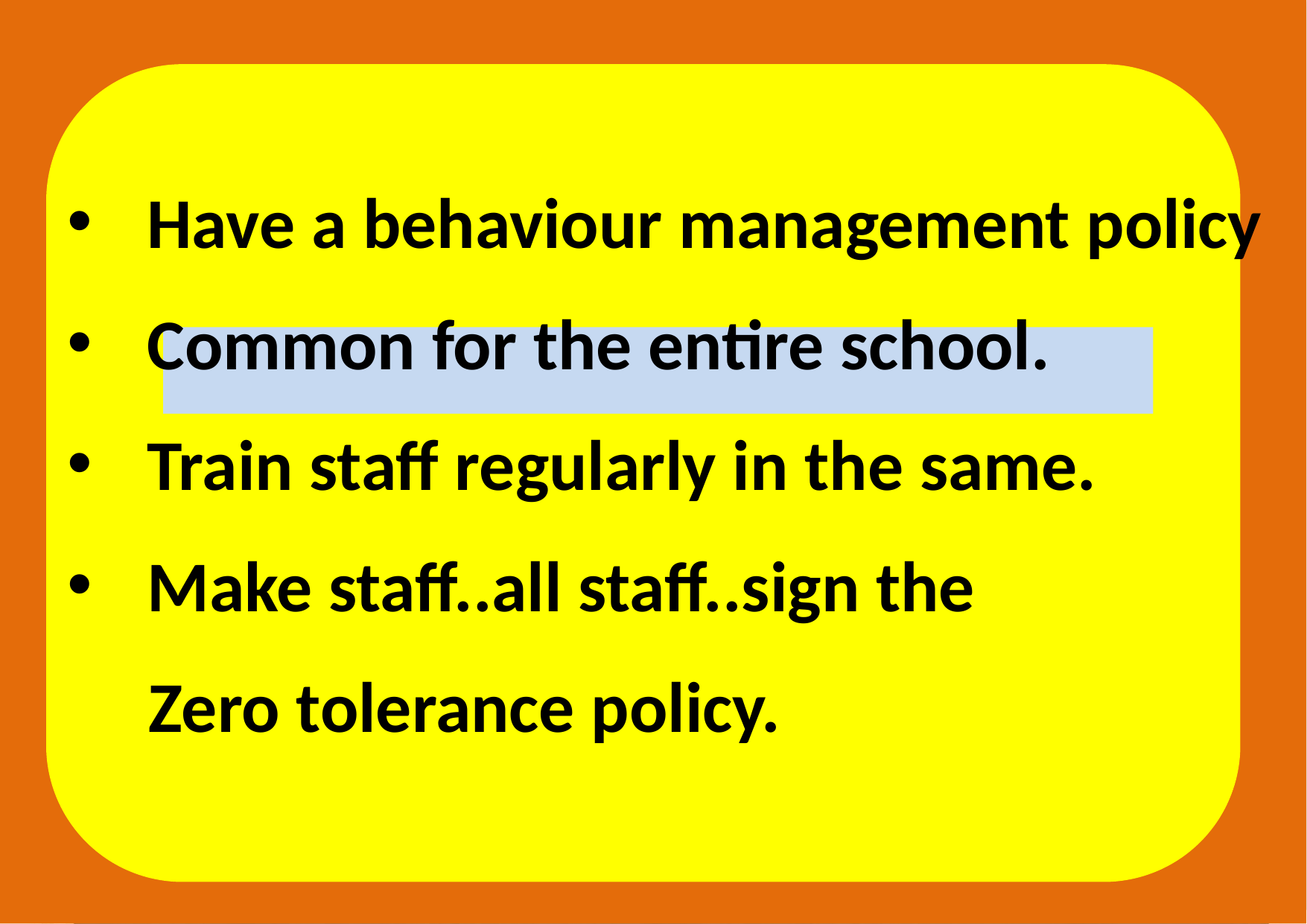

Have a behaviour management policy
Common for the entire school.
Train staff regularly in the same.
Make staff..all staff..sign the
     Zero tolerance policy.